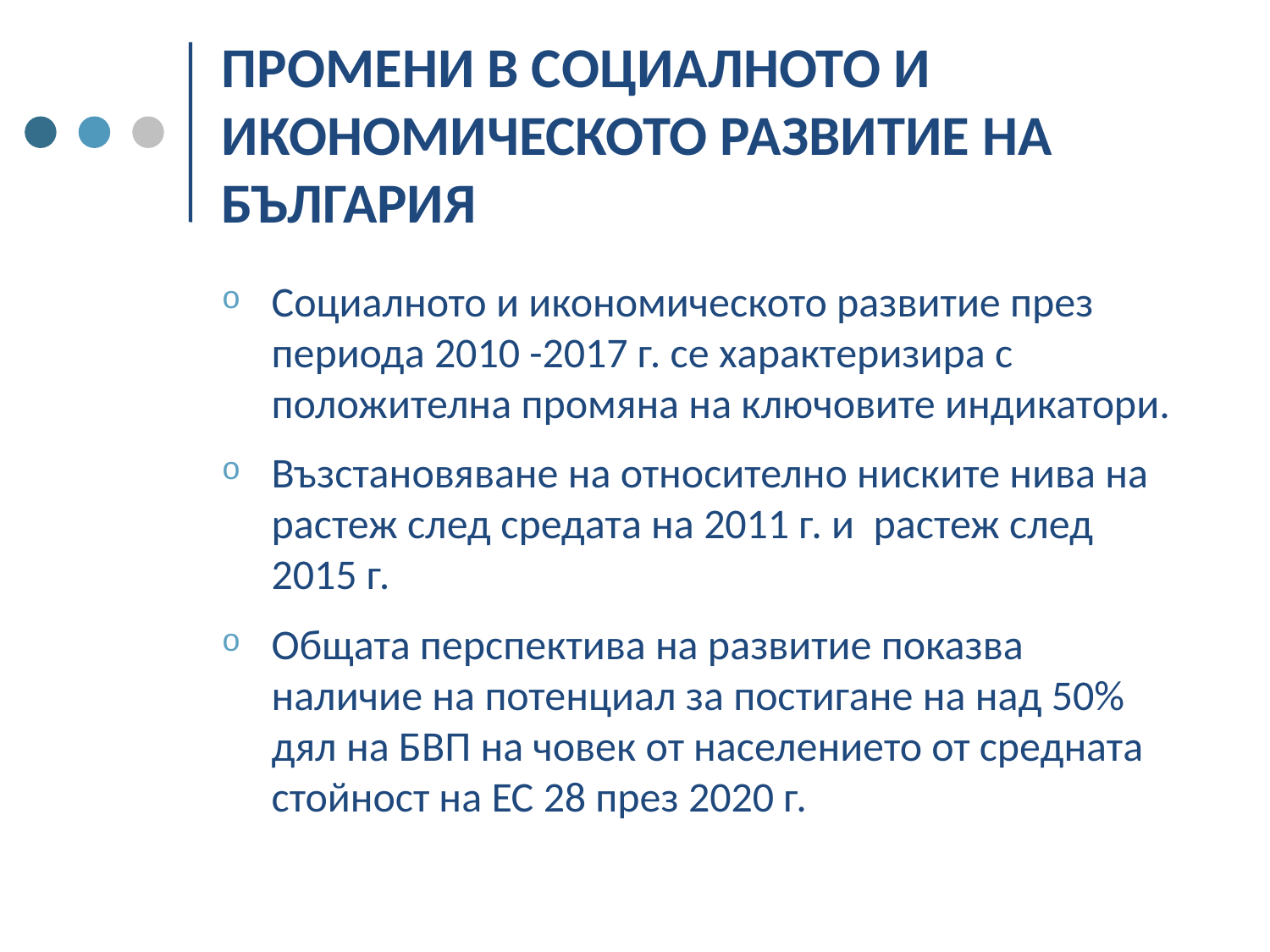

# ПРОМЕНИ В СОЦИАЛНОТО И ИКОНОМИЧЕСКОТО РАЗВИТИЕ НА БЪЛГАРИЯ
Социалното и икономическото развитие през периода 2010 -2017 г. се характеризира с положителна промяна на ключовите индикатори.
Възстановяване на относително ниските нива на растеж след средата на 2011 г. и  растеж след 2015 г.
Общата перспектива на развитие показва наличие на потенциал за постигане на над 50% дял на БВП на човек от населението от средната стойност на ЕС 28 през 2020 г.